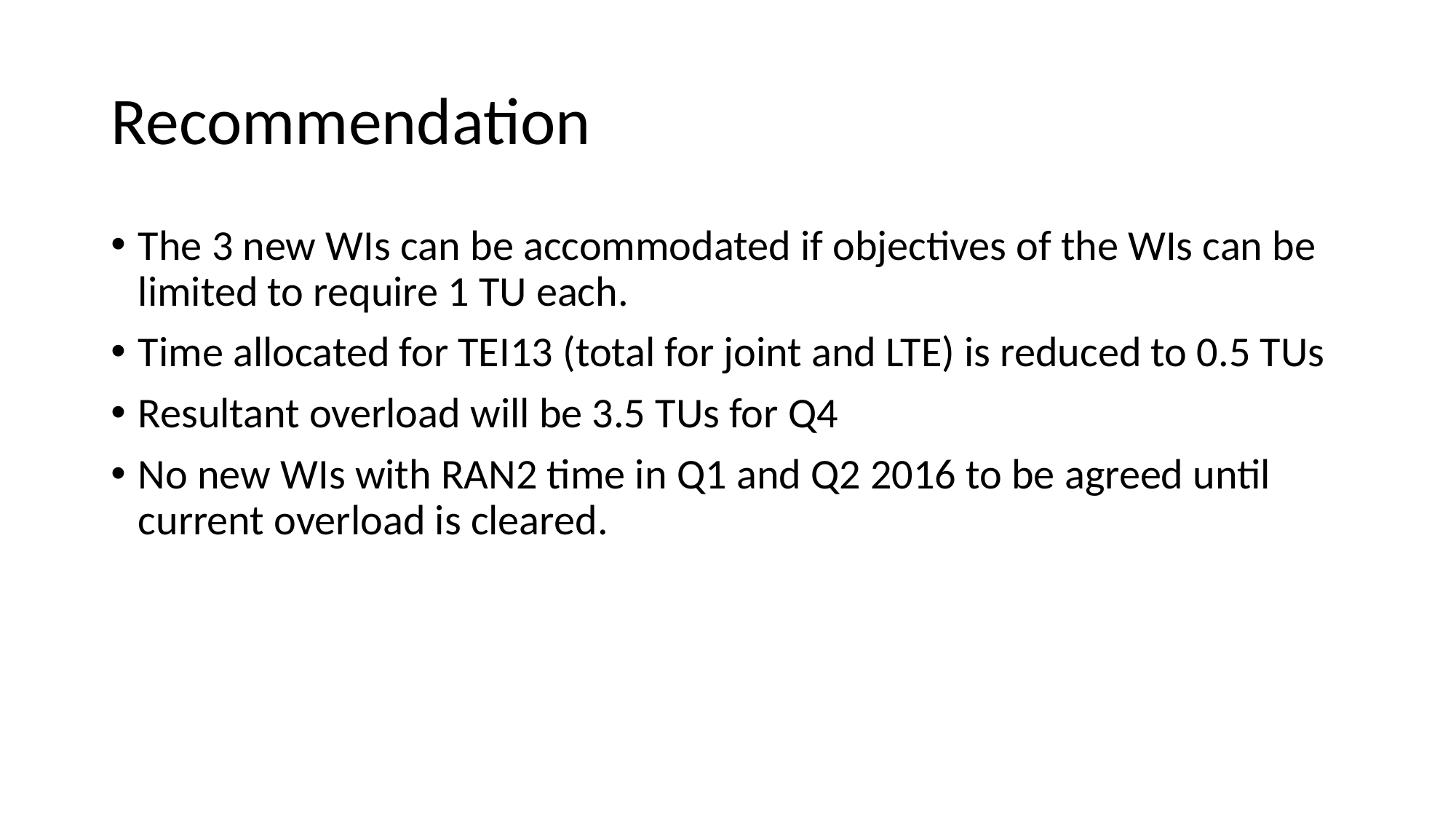

# Recommendation
The 3 new WIs can be accommodated if objectives of the WIs can be limited to require 1 TU each.
Time allocated for TEI13 (total for joint and LTE) is reduced to 0.5 TUs
Resultant overload will be 3.5 TUs for Q4
No new WIs with RAN2 time in Q1 and Q2 2016 to be agreed until current overload is cleared.